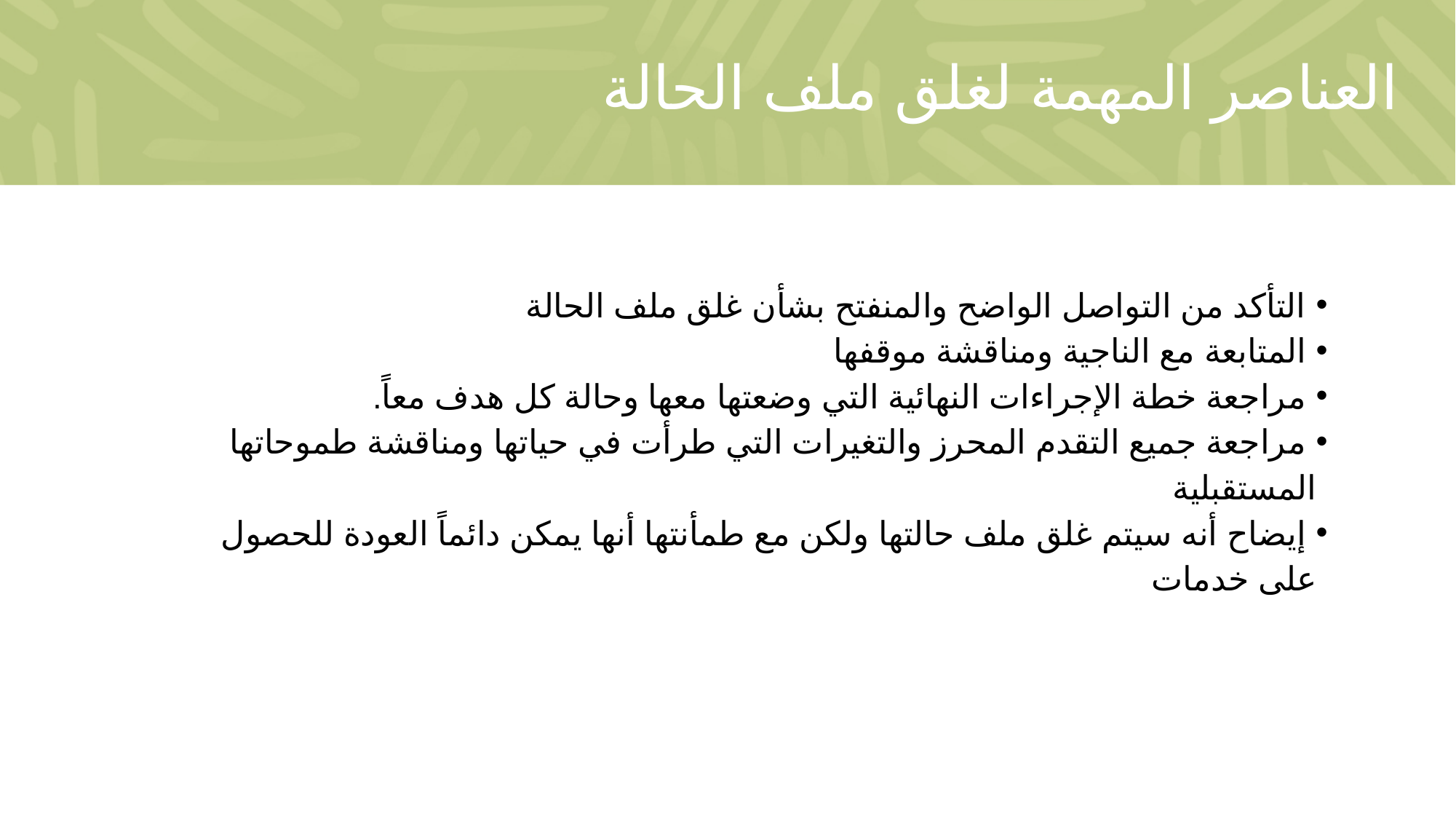

# العناصر المهمة لغلق ملف الحالة
 التأكد من التواصل الواضح والمنفتح بشأن غلق ملف الحالة
 المتابعة مع الناجية ومناقشة موقفها
 مراجعة خطة الإجراءات النهائية التي وضعتها معها وحالة كل هدف معاً.
 مراجعة جميع التقدم المحرز والتغيرات التي طرأت في حياتها ومناقشة طموحاتها المستقبلية
 إيضاح أنه سيتم غلق ملف حالتها ولكن مع طمأنتها أنها يمكن دائماً العودة للحصول على خدمات